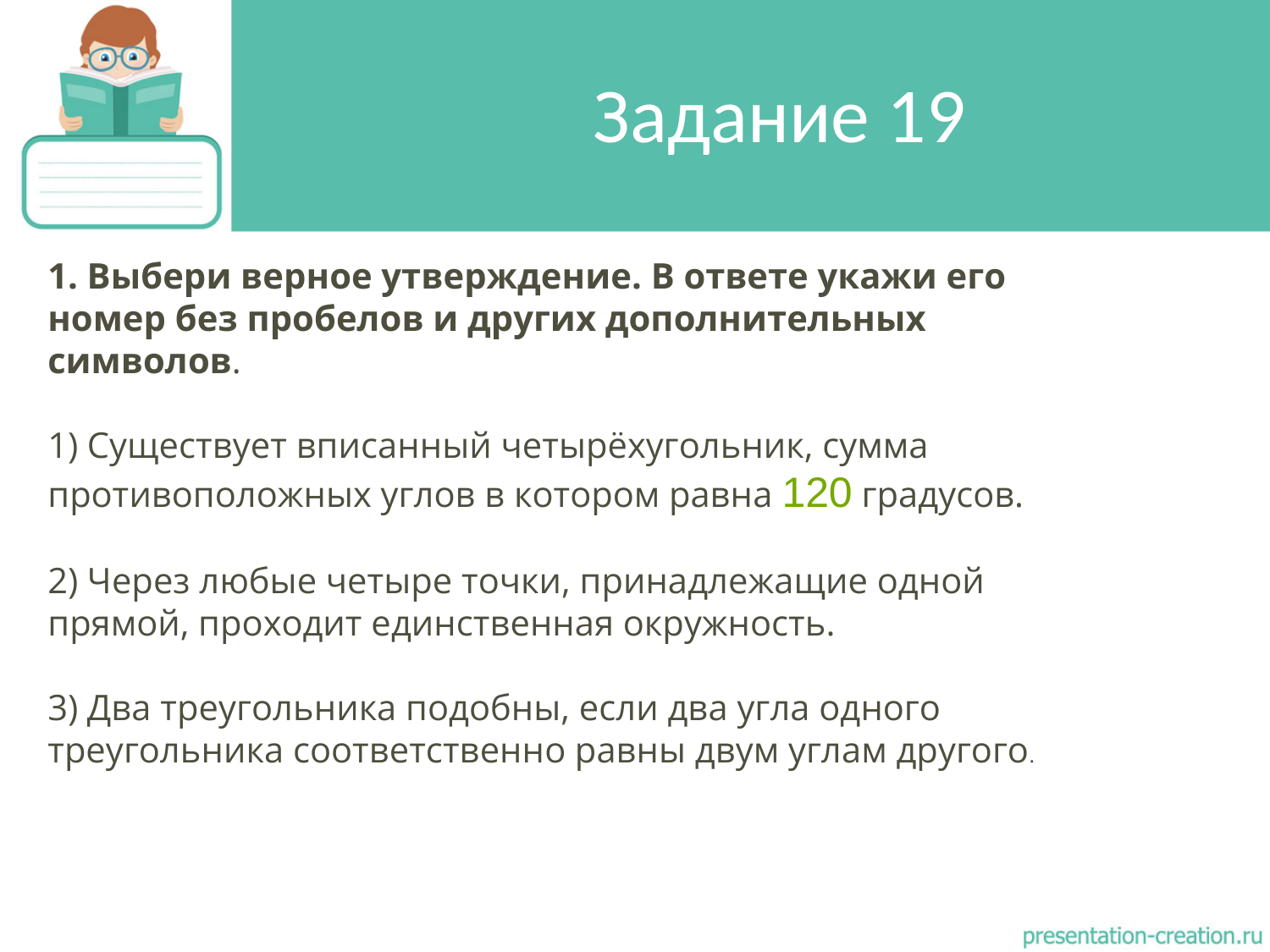

# Задание 19
1. Выбери верное утверждение. В ответе укажи его номер без пробелов и других дополнительных символов.

1) Существует вписанный четырёхугольник, сумма противоположных углов в котором равна 120 градусов.

2) Через любые четыре точки, принадлежащие одной прямой, проходит единственная окружность.

3) Два треугольника подобны, если два угла одного треугольника соответственно равны двум углам другого.